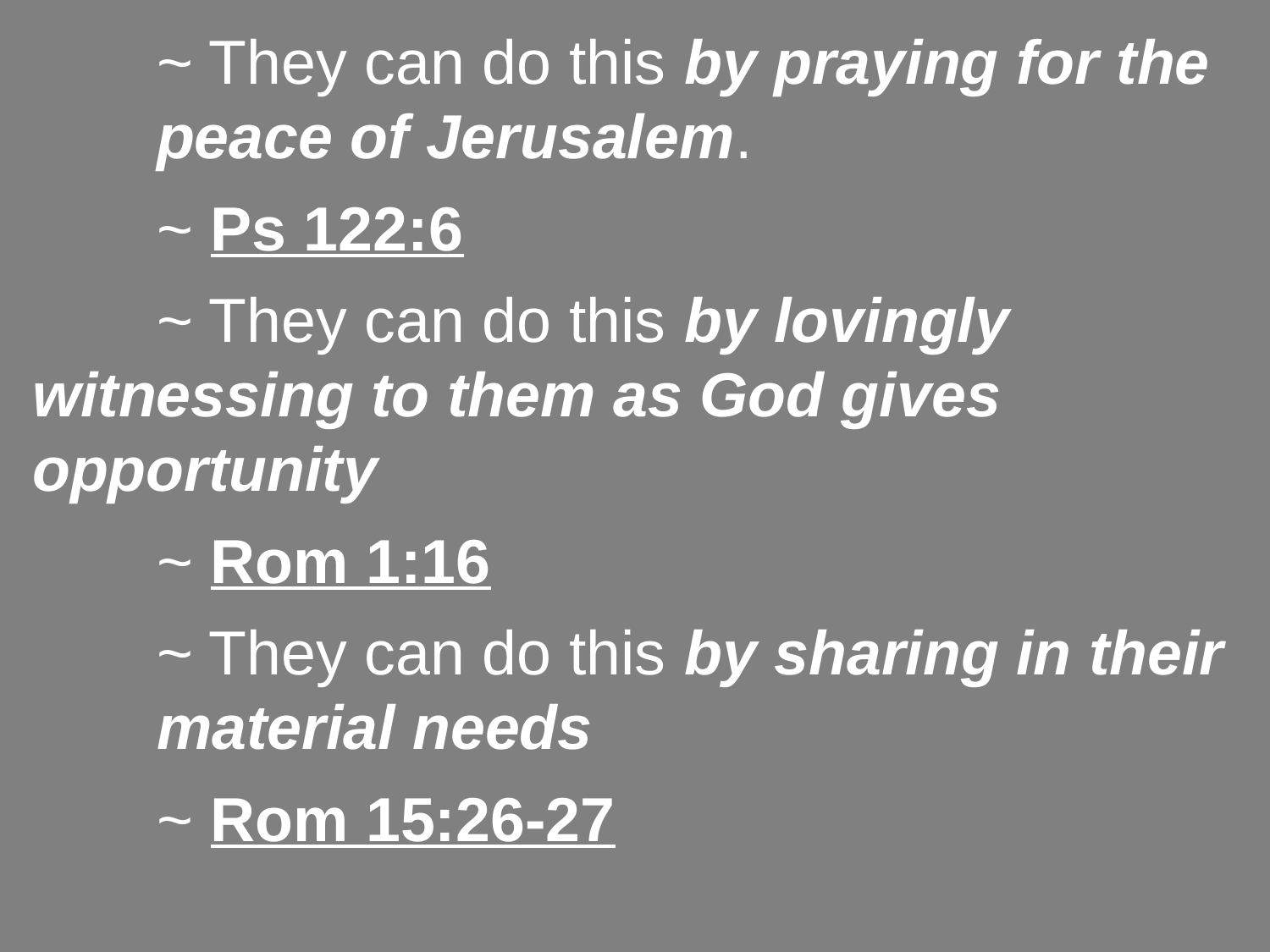

~ They can do this by praying for the 					peace of Jerusalem.
		~ Ps 122:6
		~ They can do this by lovingly 							witnessing to them as God gives 						opportunity
		~ Rom 1:16
		~ They can do this by sharing in their 					material needs
		~ Rom 15:26-27